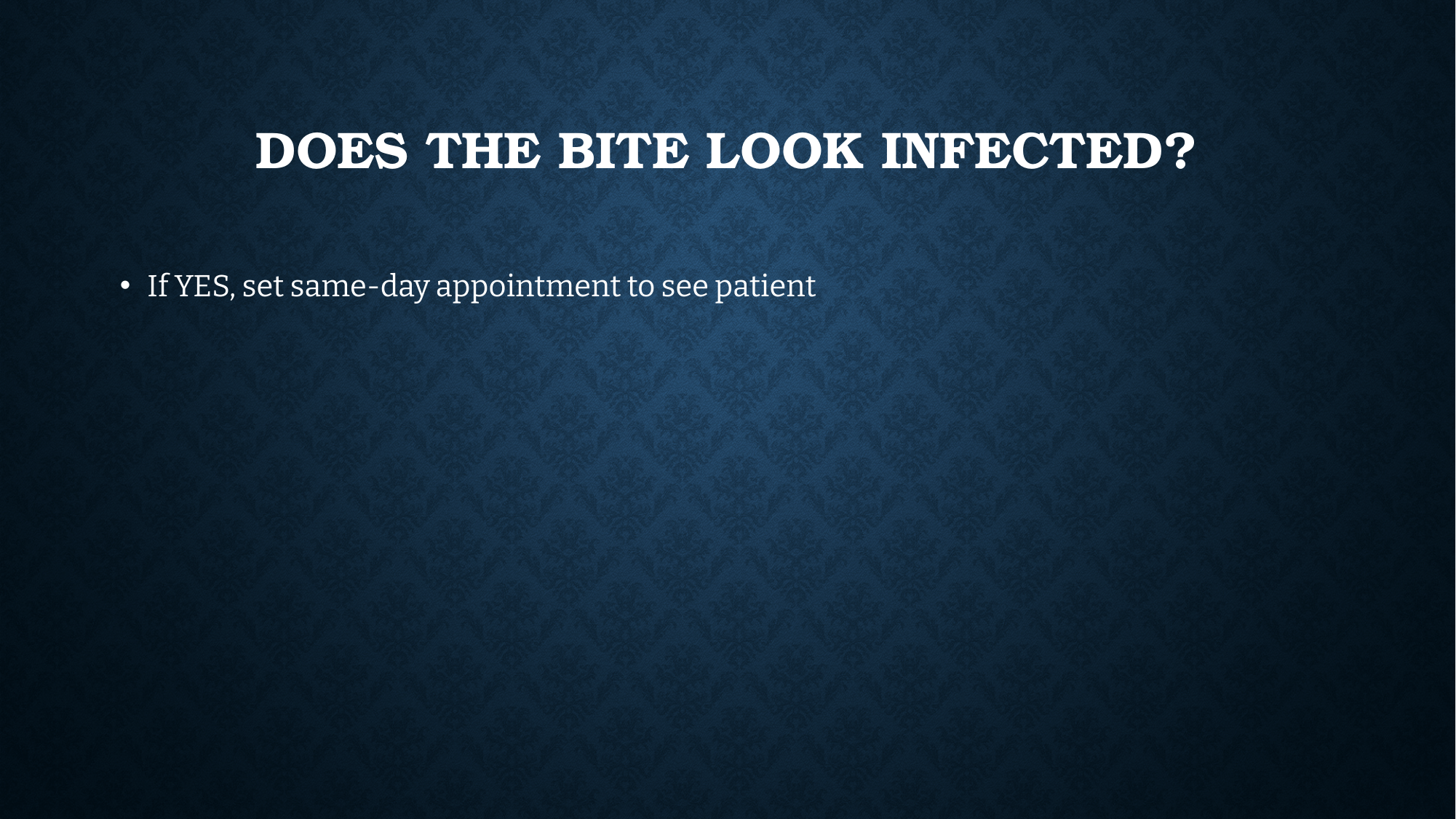

# Does the bite look infected?
If YES, set same-day appointment to see patient